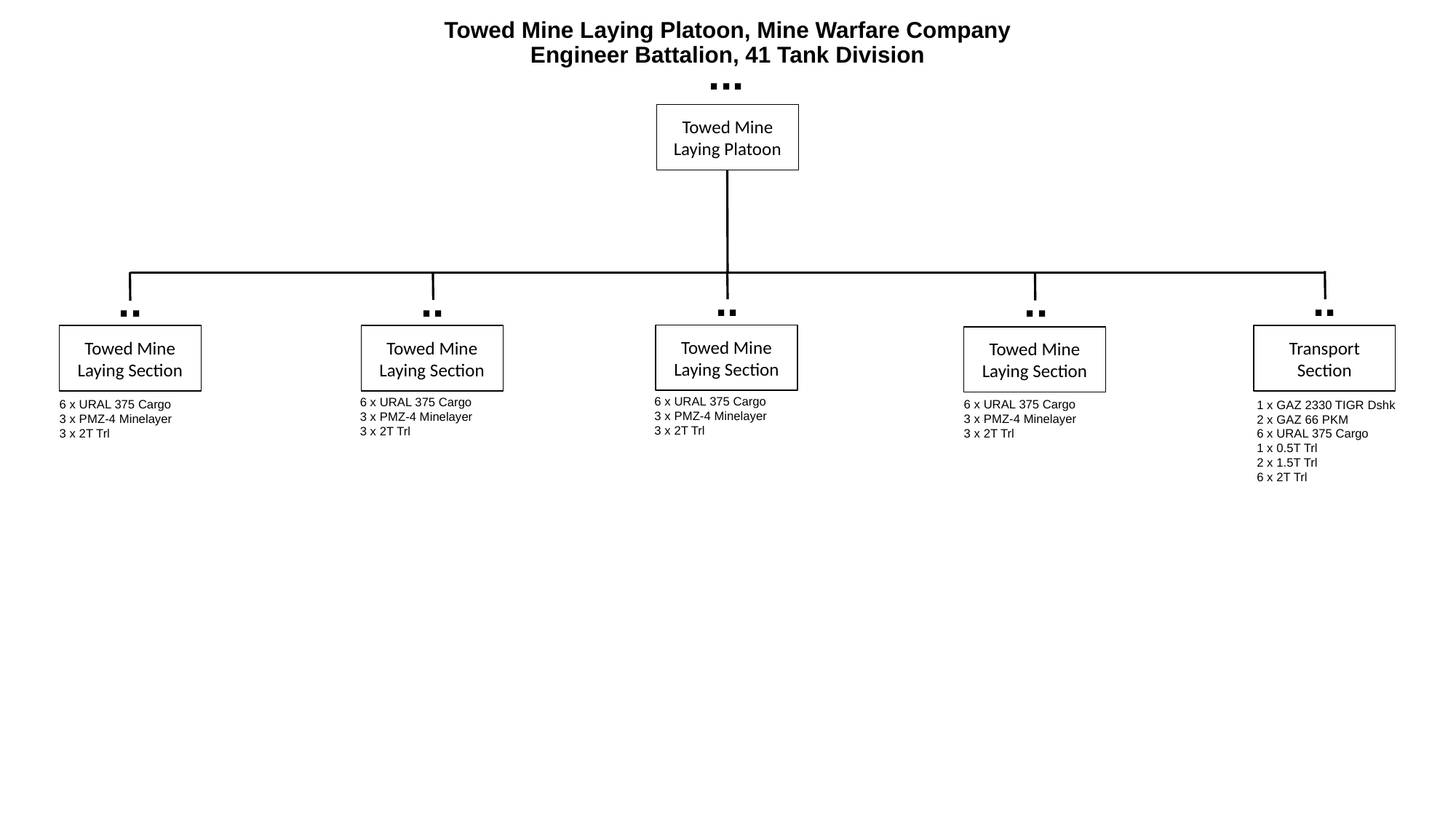

# Towed Mine Laying Platoon, Mine Warfare Company Engineer Battalion, 41 Tank Division
...
Towed Mine
Laying Platoon
..
..
..
..
..
Towed Mine
Laying Section
Towed Mine
Laying Section
Towed Mine
Laying Section
Transport
Section
Towed Mine
Laying Section
6 x URAL 375 Cargo
3 x PMZ-4 Minelayer
3 x 2T Trl
6 x URAL 375 Cargo
3 x PMZ-4 Minelayer
3 x 2T Trl
6 x URAL 375 Cargo
3 x PMZ-4 Minelayer
3 x 2T Trl
6 x URAL 375 Cargo
3 x PMZ-4 Minelayer
3 x 2T Trl
1 x GAZ 2330 TIGR Dshk
2 x GAZ 66 PKM
6 x URAL 375 Cargo
1 x 0.5T Trl
2 x 1.5T Trl
6 x 2T Trl